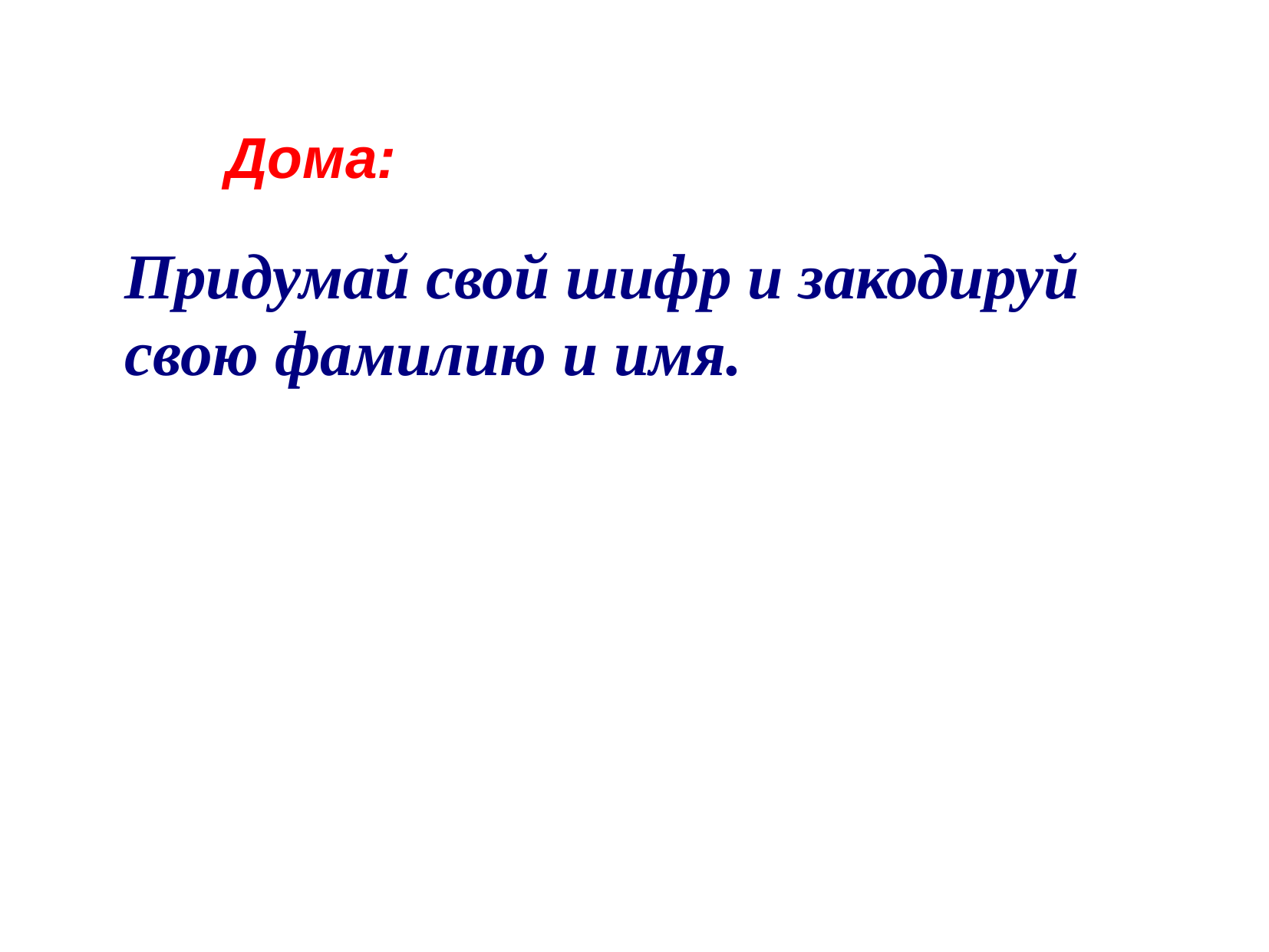

Дома:
Придумай свой шифр и закодируй свою фамилию и имя.